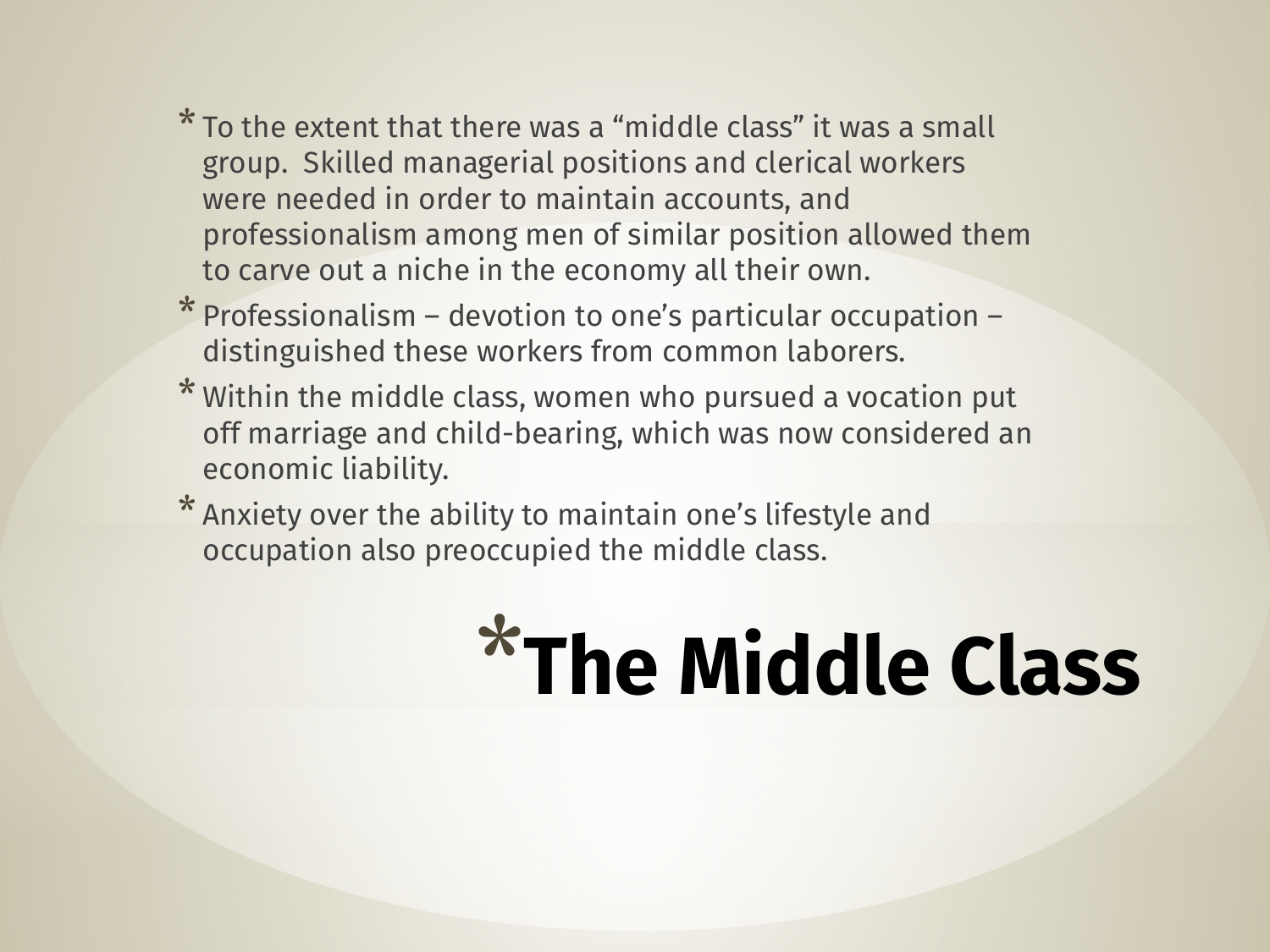

To the extent that there was a “middle class” it was a small group.  Skilled managerial positions and clerical workers were needed in order to maintain accounts, and professionalism among men of similar position allowed them to carve out a niche in the economy all their own.
Professionalism – devotion to one’s particular occupation – distinguished these workers from common laborers.
Within the middle class, women who pursued a vocation put off marriage and child-bearing, which was now considered an economic liability.
Anxiety over the ability to maintain one’s lifestyle and occupation also preoccupied the middle class.
# The Middle Class